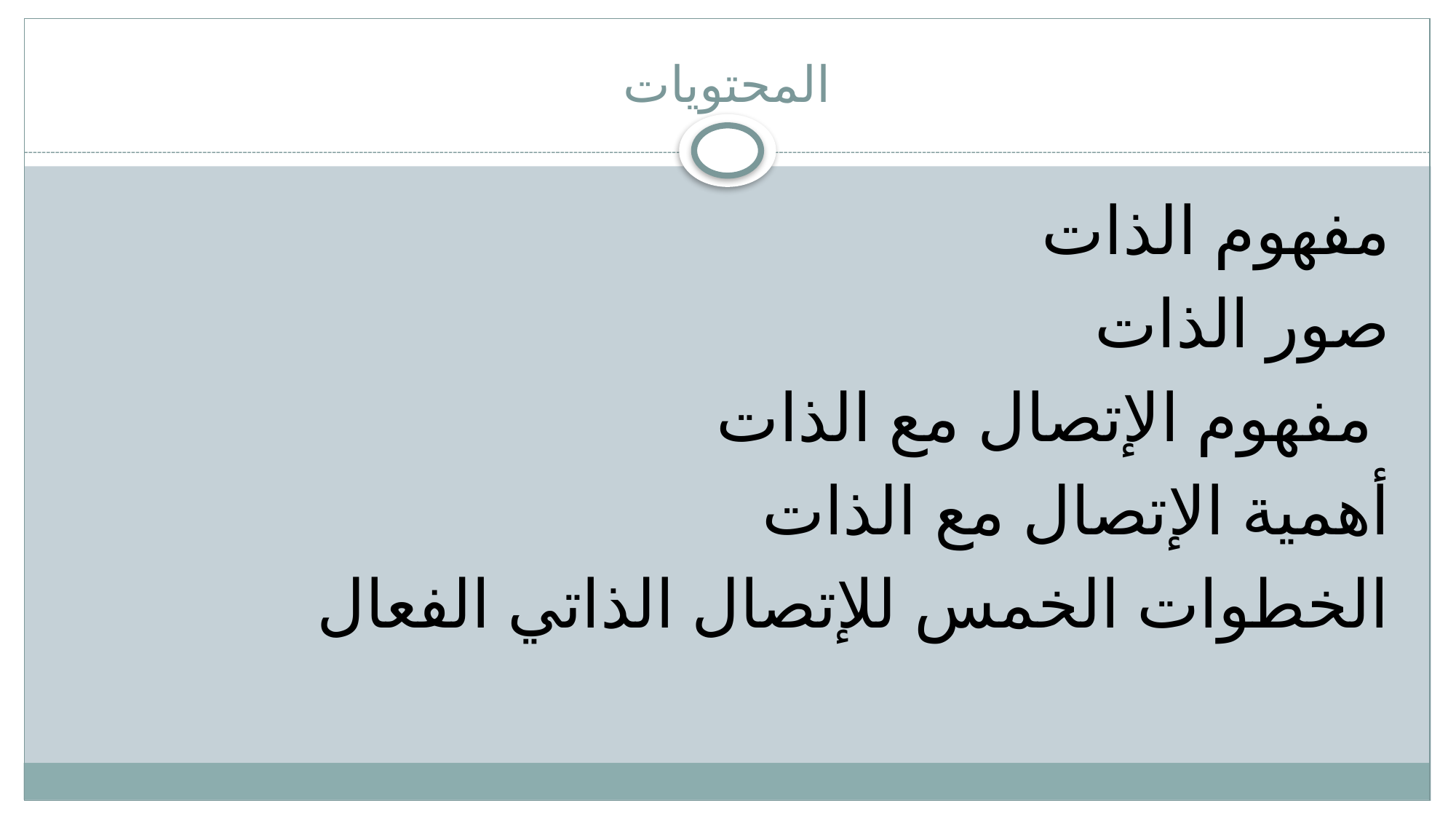

# المحتويات
مفهوم الذات
صور الذات
مفهوم الإتصال مع الذات
أهمية الإتصال مع الذات
الخطوات الخمس للإتصال الذاتي الفعال